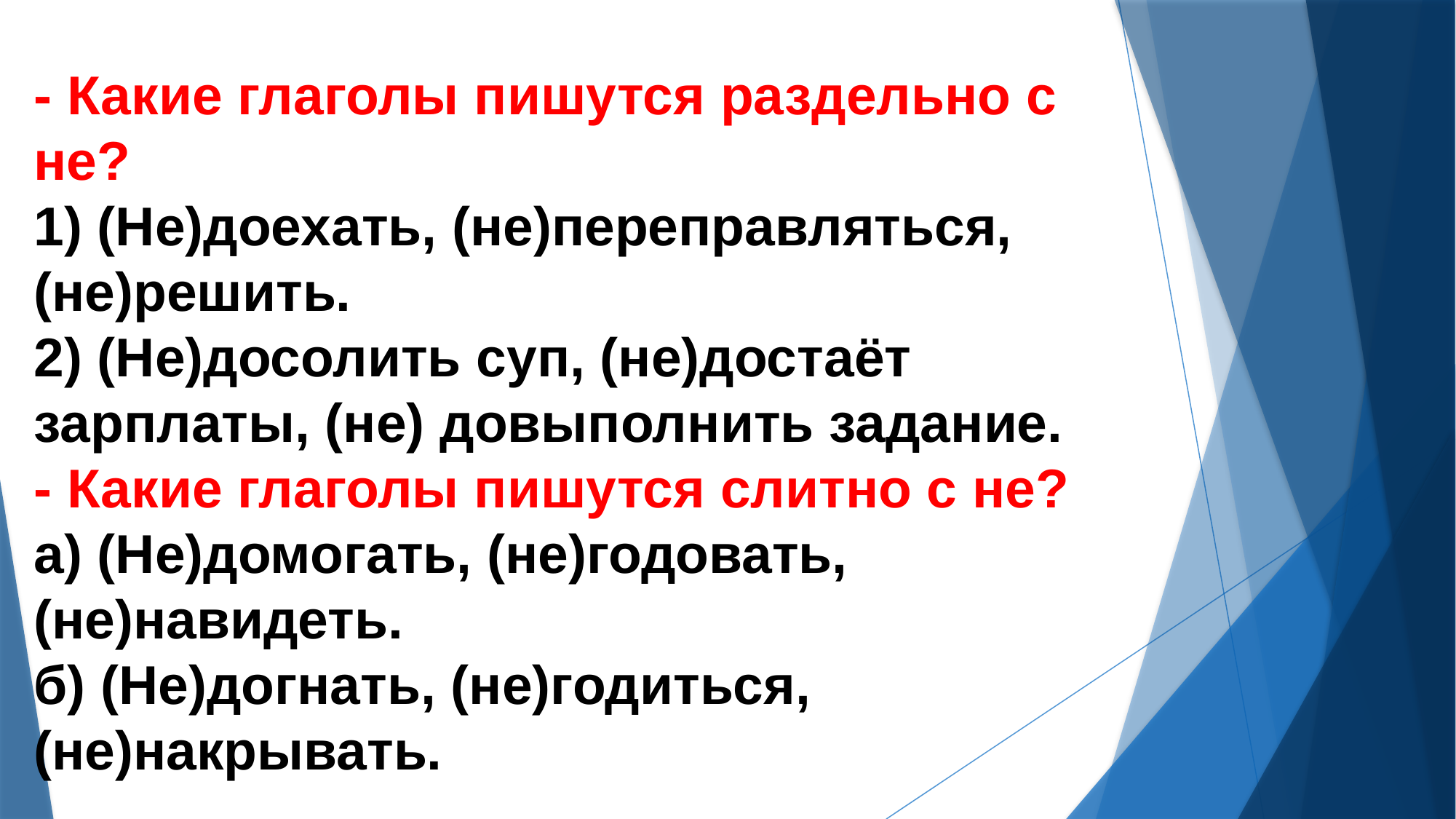

- Какие глаголы пишутся раздельно с не?
1) (Не)доехать, (не)переправляться, (не)решить.
2) (Не)досолить суп, (не)достаёт зарплаты, (не) довыполнить задание.
- Какие глаголы пишутся слитно с не?
а) (Не)домогать, (не)годовать, (не)навидеть.
б) (Не)догнать, (не)годиться, (не)накрывать.